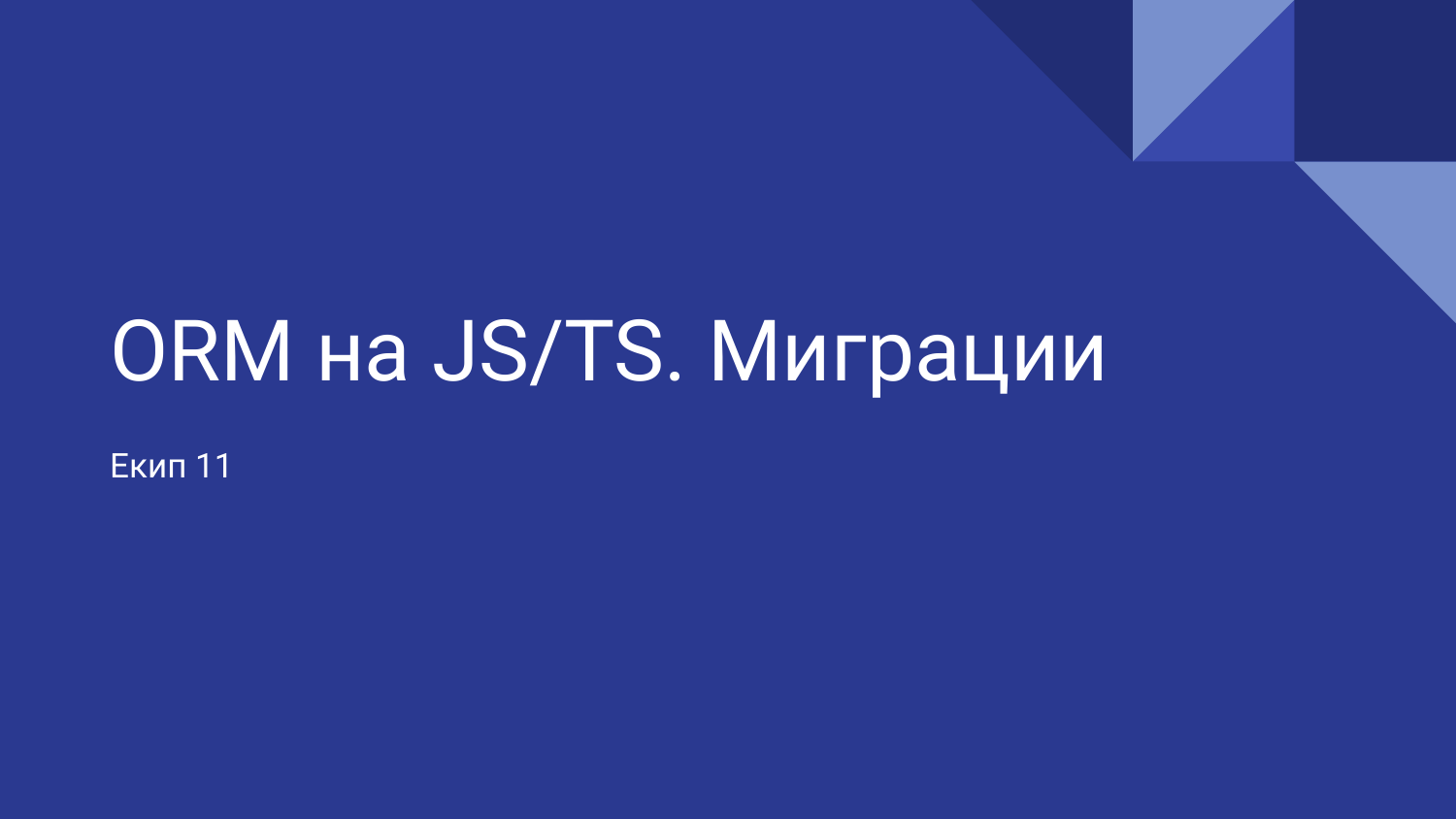

# ORM на JS/TS. Миграции
Екип 11